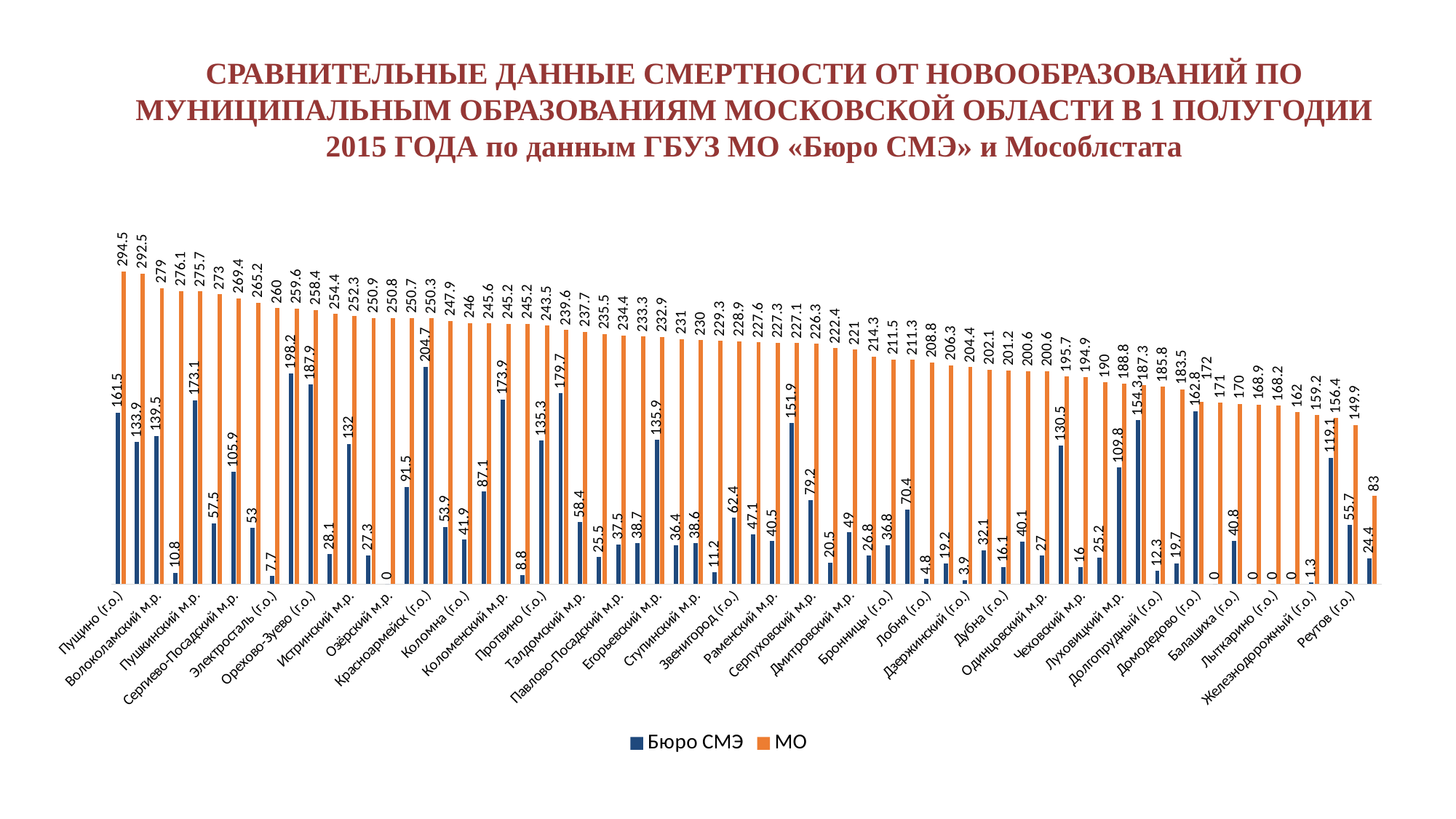

# СРАВНИТЕЛЬНЫЕ ДАННЫЕ СМЕРТНОСТИ ОТ НОВООБРАЗОВАНИЙ ПО МУНИЦИПАЛЬНЫМ ОБРАЗОВАНИЯМ МОСКОВСКОЙ ОБЛАСТИ В 1 ПОЛУГОДИИ 2015 ГОДА по данным ГБУЗ МО «Бюро СМЭ» и Мособлстата

### Chart

| Category | Бюро СМЭ | МО |
|---|---|---|
| Пущино (г.о.) | 161.5 | 294.5 |
| Зарайский м.р. | 133.9 | 292.5 |
| Волоколамский м.р. | 139.5 | 279.0 |
| Климовск (г.о.) | 10.8 | 276.1 |
| Пушкинский м.р. | 173.1 | 275.7 |
| Ногинский м.р. | 57.5 | 273.0 |
| Сергиево-Посадский м.р. | 105.9 | 269.4 |
| Можайский м.р. | 53.0 | 265.2 |
| Электросталь (г.о.) | 7.7 | 260.0 |
| Клинский м.р. | 198.2 | 259.6 |
| Орехово-Зуево (г.о.) | 187.9 | 258.4 |
| Жуковский (г.о.) | 28.1 | 254.4 |
| Истринский м.р. | 132.0 | 252.3 |
| Воскресенский м.р. | 27.3 | 250.9 |
| Озёрский м.р. | 0.0 | 250.8 |
| Орехово-Зуевский м.р. | 91.5 | 250.7 |
| Красноармейск (г.о.) | 204.7 | 250.3 |
| Подольский м.р. | 53.9 | 247.9 |
| Коломна (г.о.) | 41.9 | 246.0 |
| Серебряно-Прудский м.р. | 87.1 | 245.6 |
| Коломенский м.р. | 173.9 | 245.2 |
| Электрогорск (г.о.) | 8.8 | 245.2 |
| Протвино (г.о.) | 135.3 | 243.5 |
| Щёлковский м.р. | 179.7 | 239.6 |
| Талдомский м.р. | 58.4 | 237.7 |
| Серпухов (г.о.) | 25.5 | 235.5 |
| Павлово-Посадский м.р. | 37.5 | 234.4 |
| Подольск (г.о.) | 38.7 | 233.3 |
| Егорьевский м.р. | 135.9 | 232.9 |
| Мытищинский м.р. | 36.4 | 231.0 |
| Ступинский м.р. | 38.6 | 230.0 |
| Шатурский м.р. | 11.2 | 229.3 |
| Звенигород (г.о.) | 62.4 | 228.9 |
| Шаховской м.р. | 47.1 | 227.6 |
| Раменский м.р. | 40.5 | 227.3 |
| Солнечногорский м.р. | 151.9 | 227.1 |
| Серпуховский м.р. | 79.2 | 226.3 |
| Фрязино (г.о.) | 20.5 | 222.4 |
| Дмитровский м.р. | 49.0 | 221.0 |
| Каширский м.р. | 26.8 | 214.3 |
| Бронницы (г.о.) | 36.8 | 211.5 |
| Лотошинский м.р. | 70.4 | 211.3 |
| Лобня (г.о.) | 4.8 | 208.8 |
| Королёв (г.о.) | 19.2 | 206.3 |
| Дзержинский (г.о.) | 3.9 | 204.4 |
| Рузский м.р. | 32.1 | 202.1 |
| Дубна (г.о.) | 16.1 | 201.2 |
| Люберецкий м.р. | 40.1 | 200.6 |
| Одинцовский м.р. | 27.0 | 200.6 |
| Лосино-Петровский (г.о.) | 130.5 | 195.7 |
| Чеховский м.р. | 16.0 | 194.9 |
| Ленинский м.р. | 25.2 | 190.0 |
| Луховицкий м.р. | 109.8 | 188.8 |
| Красногорский м.р. | 154.3 | 187.3 |
| Долгопрудный (г.о.) | 12.3 | 185.8 |
| Наро-Фоминский м.р. | 19.7 | 183.5 |
| Домодедово (г.о.) | 162.8 | 172.0 |
| Черноголовка (г.о.) | 0.0 | 171.0 |
| Балашиха (г.о.) | 40.8 | 170.0 |
| Ивантеевка (г.о.) | 0.0 | 168.9 |
| Лыткарино (г.о.) | 0.0 | 168.2 |
| Рошаль (г.о.) | 0.0 | 162.0 |
| Железнодорожный (г.о.) | 1.3 | 159.2 |
| Химки (г.о.) | 119.1 | 156.4 |
| Реутов (г.о.) | 55.7 | 149.9 |
| Котельники (г.о.) | 24.4 | 83.0 |